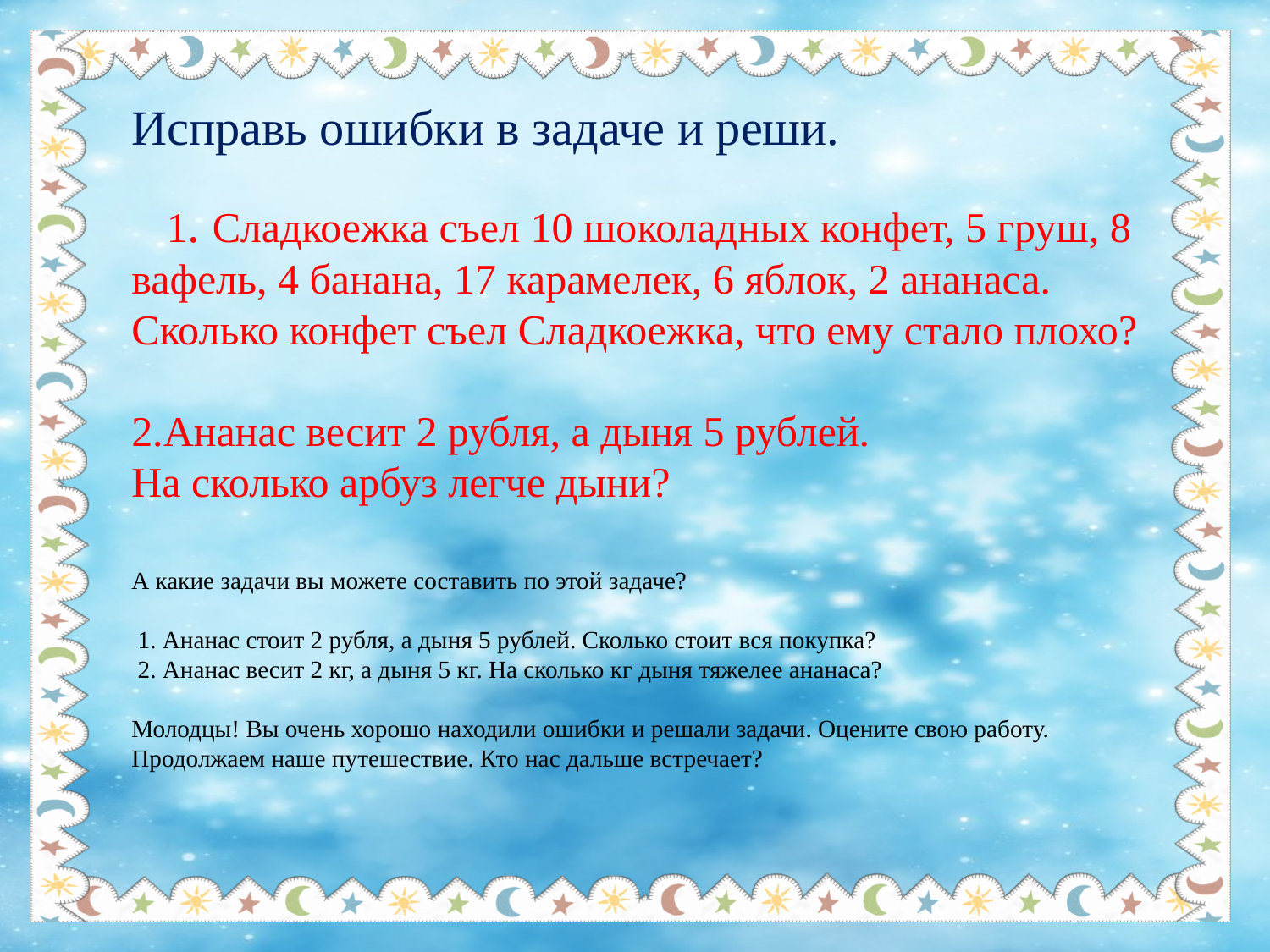

Исправь ошибки в задаче и реши.

   1. Сладкоежка съел 10 шоколадных конфет, 5 груш, 8 вафель, 4 банана, 17 карамелек, 6 яблок, 2 ананаса.
Сколько конфет съел Сладкоежка, что ему стало плохо?

2.Ананас весит 2 рубля, а дыня 5 рублей.
На сколько арбуз легче дыни?

А какие задачи вы можете составить по этой задаче?

 1. Ананас стоит 2 рубля, а дыня 5 рублей. Сколько стоит вся покупка?
 2. Ананас весит 2 кг, а дыня 5 кг. На сколько кг дыня тяжелее ананаса?

Молодцы! Вы очень хорошо находили ошибки и решали задачи. Оцените свою работу. Продолжаем наше путешествие. Кто нас дальше встречает?